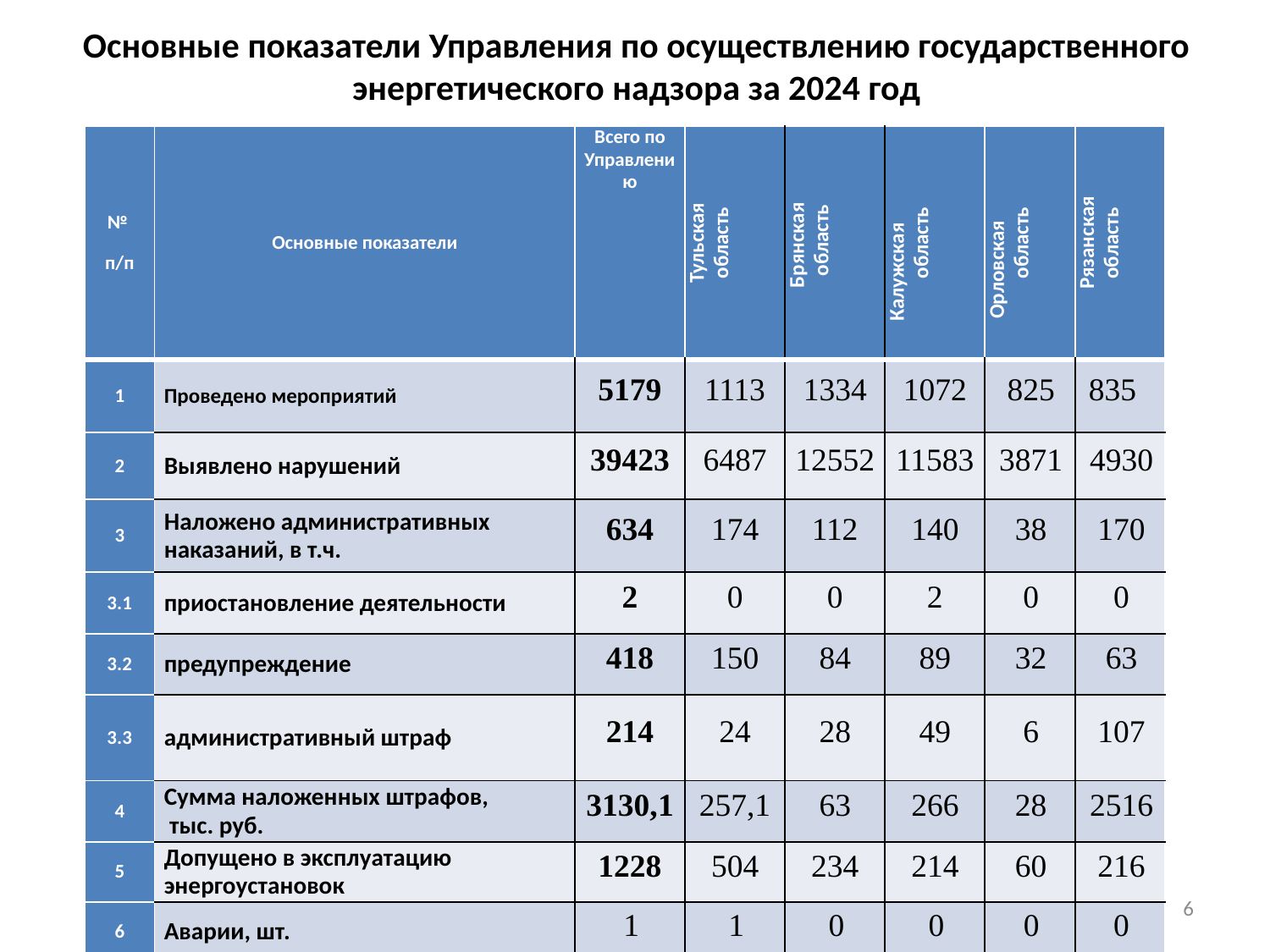

# Основные показатели Управления по осуществлению государственного энергетического надзора за 2024 год
| № п/п | Основные показатели | Всего по Управлению | Тульская область | Брянская область | Калужская область | Орловская область | Рязанская область |
| --- | --- | --- | --- | --- | --- | --- | --- |
| 1 | Проведено мероприятий | 5179 | 1113 | 1334 | 1072 | 825 | 835 |
| 2 | Выявлено нарушений | 39423 | 6487 | 12552 | 11583 | 3871 | 4930 |
| 3 | Наложено административных наказаний, в т.ч. | 634 | 174 | 112 | 140 | 38 | 170 |
| 3.1 | приостановление деятельности | 2 | 0 | 0 | 2 | 0 | 0 |
| 3.2 | предупреждение | 418 | 150 | 84 | 89 | 32 | 63 |
| 3.3 | административный штраф | 214 | 24 | 28 | 49 | 6 | 107 |
| 4 | Сумма наложенных штрафов, тыс. руб. | 3130,1 | 257,1 | 63 | 266 | 28 | 2516 |
| 5 | Допущено в эксплуатацию энергоустановок | 1228 | 504 | 234 | 214 | 60 | 216 |
| 6 | Аварии, шт. | 1 | 1 | 0 | 0 | 0 | 0 |
| 7 | Количество погибших на производстве, чел. | 1 | 1 | 0 | 0 | 0 | 0 |
6